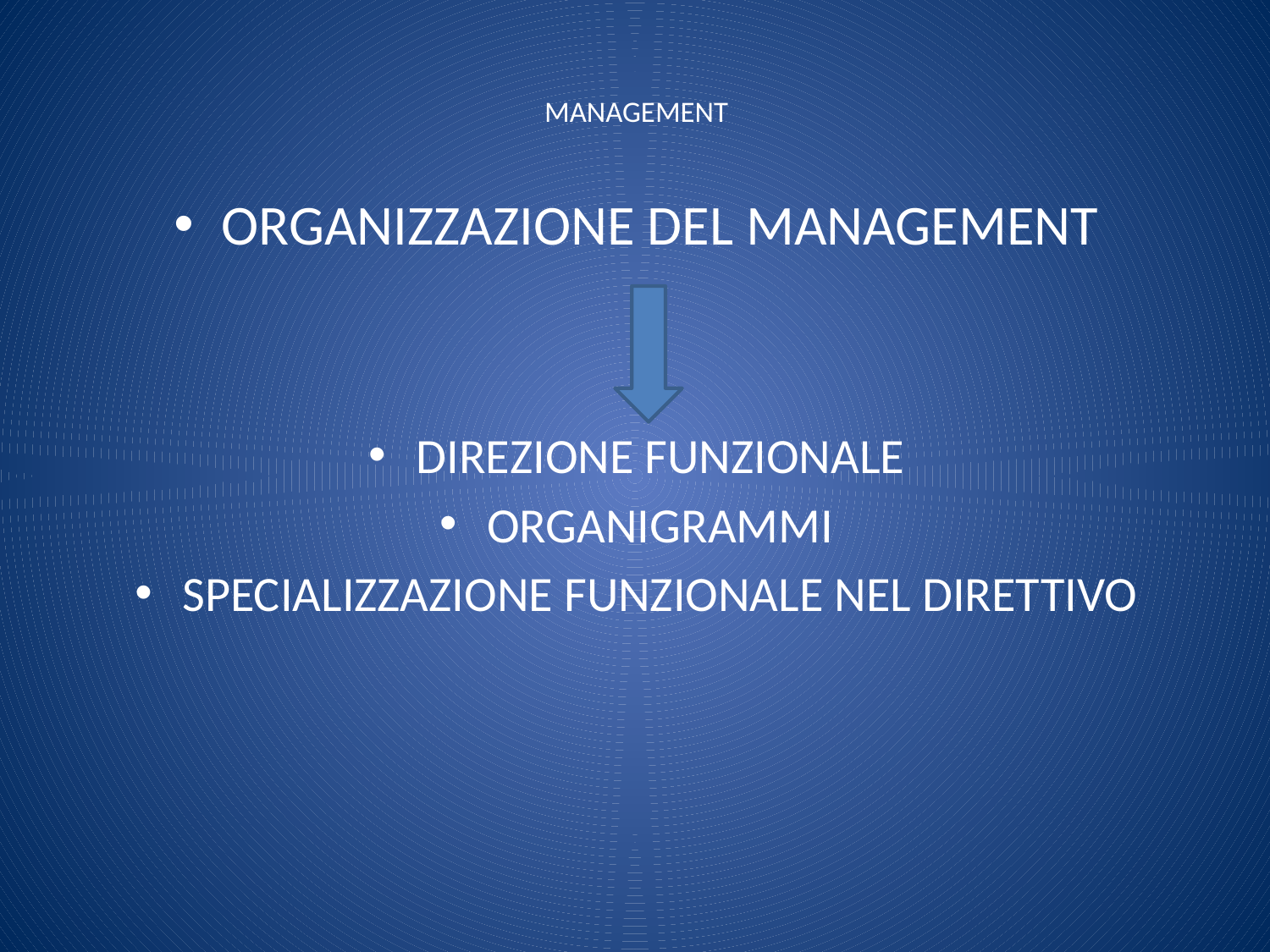

# MANAGEMENT
ORGANIZZAZIONE DEL MANAGEMENT

DIREZIONE FUNZIONALE
ORGANIGRAMMI
SPECIALIZZAZIONE FUNZIONALE NEL DIRETTIVO